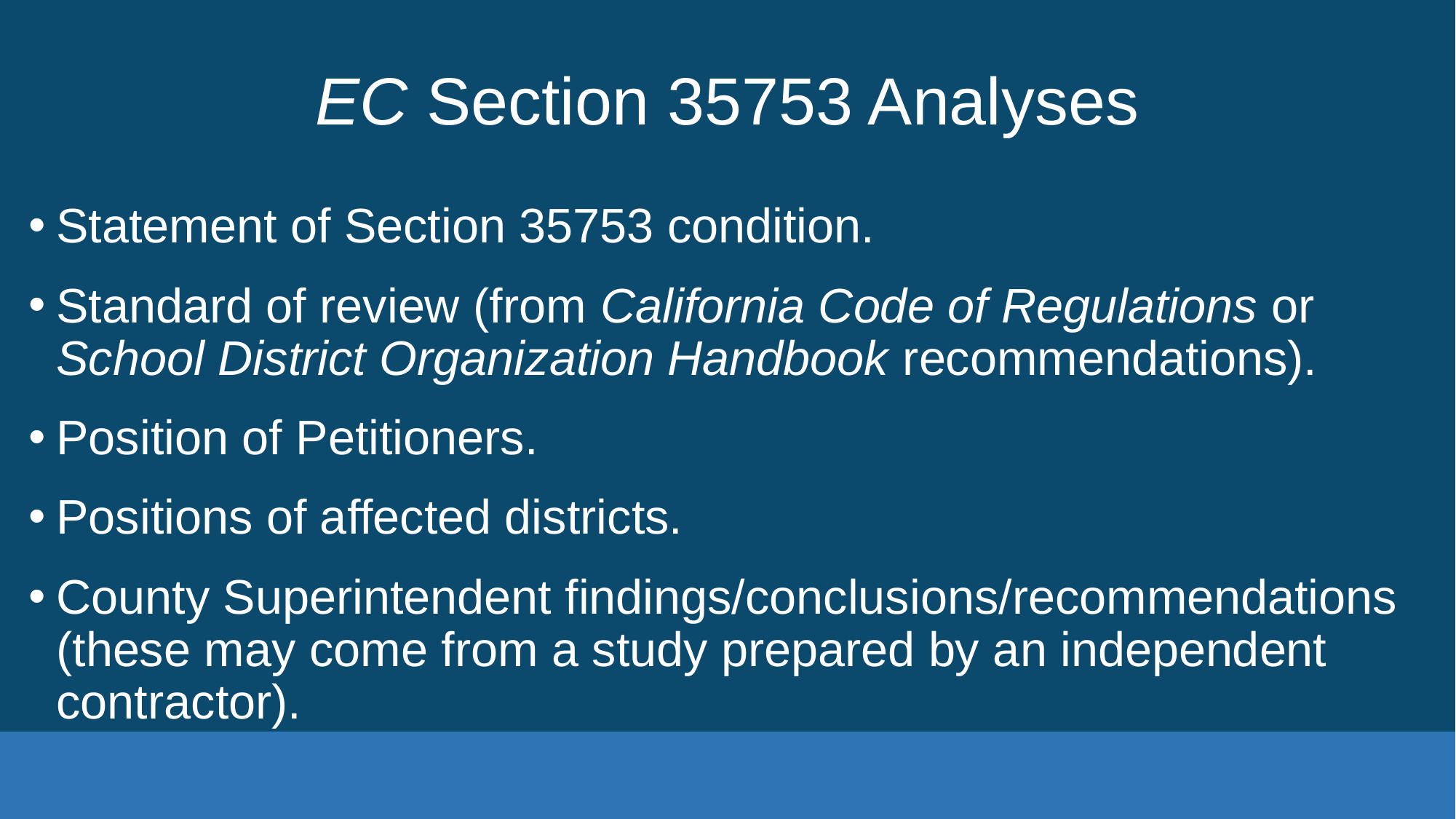

# EC Section 35753 Analyses
Statement of Section 35753 condition.
Standard of review (from California Code of Regulations or School District Organization Handbook recommendations).
Position of Petitioners.
Positions of affected districts.
County Superintendent findings/conclusions/recommendations (these may come from a study prepared by an independent contractor).